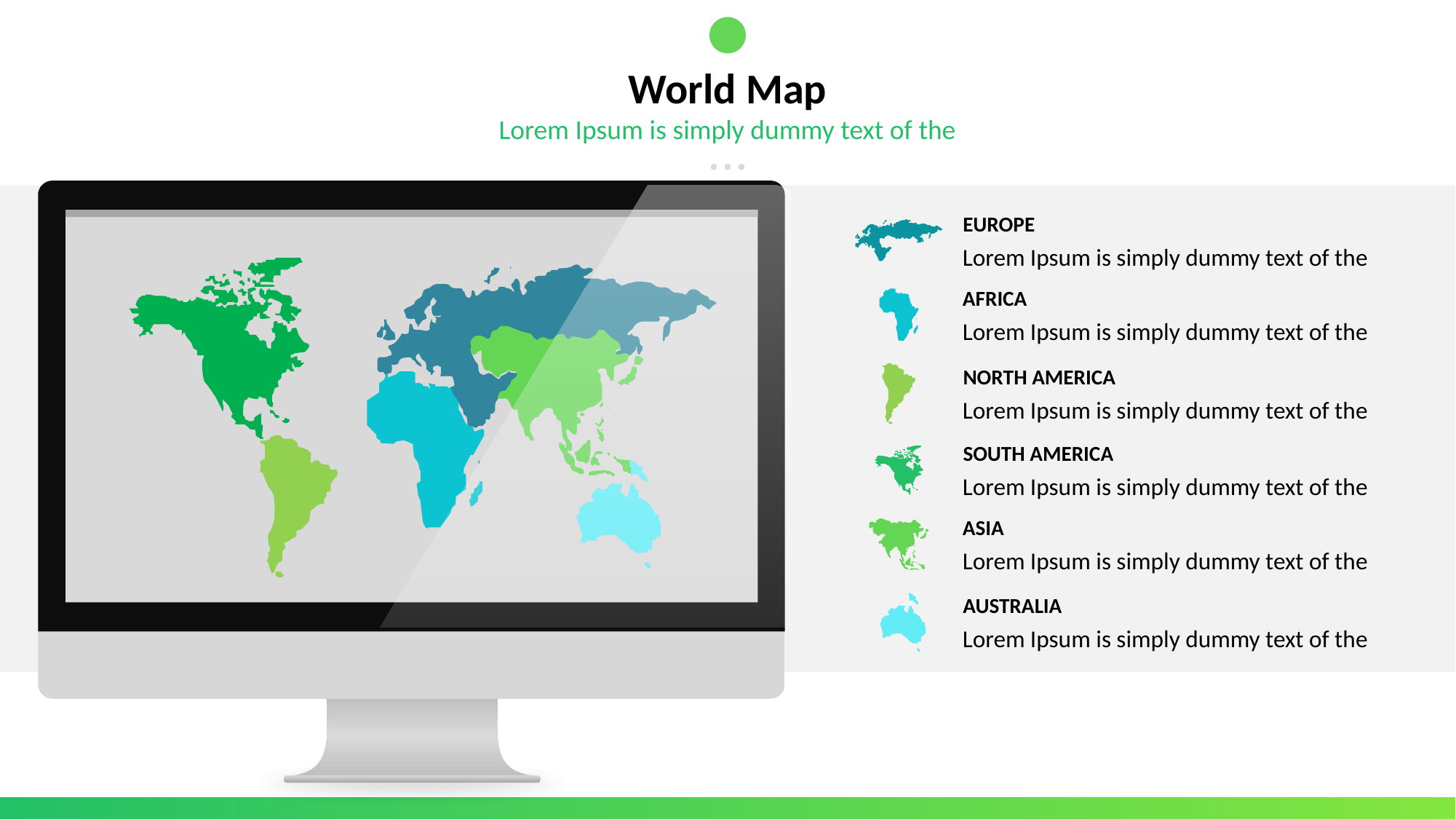

World Map
Lorem Ipsum is simply dummy text of the

EUROPE
Lorem Ipsum is simply dummy text of the

AFRICA
Lorem Ipsum is simply dummy text of the

NORTH AMERICA
Lorem Ipsum is simply dummy text of the
SOUTH AMERICA
Lorem Ipsum is simply dummy text of the

ASIA
Lorem Ipsum is simply dummy text of the

AUSTRALIA
Lorem Ipsum is simply dummy text of the